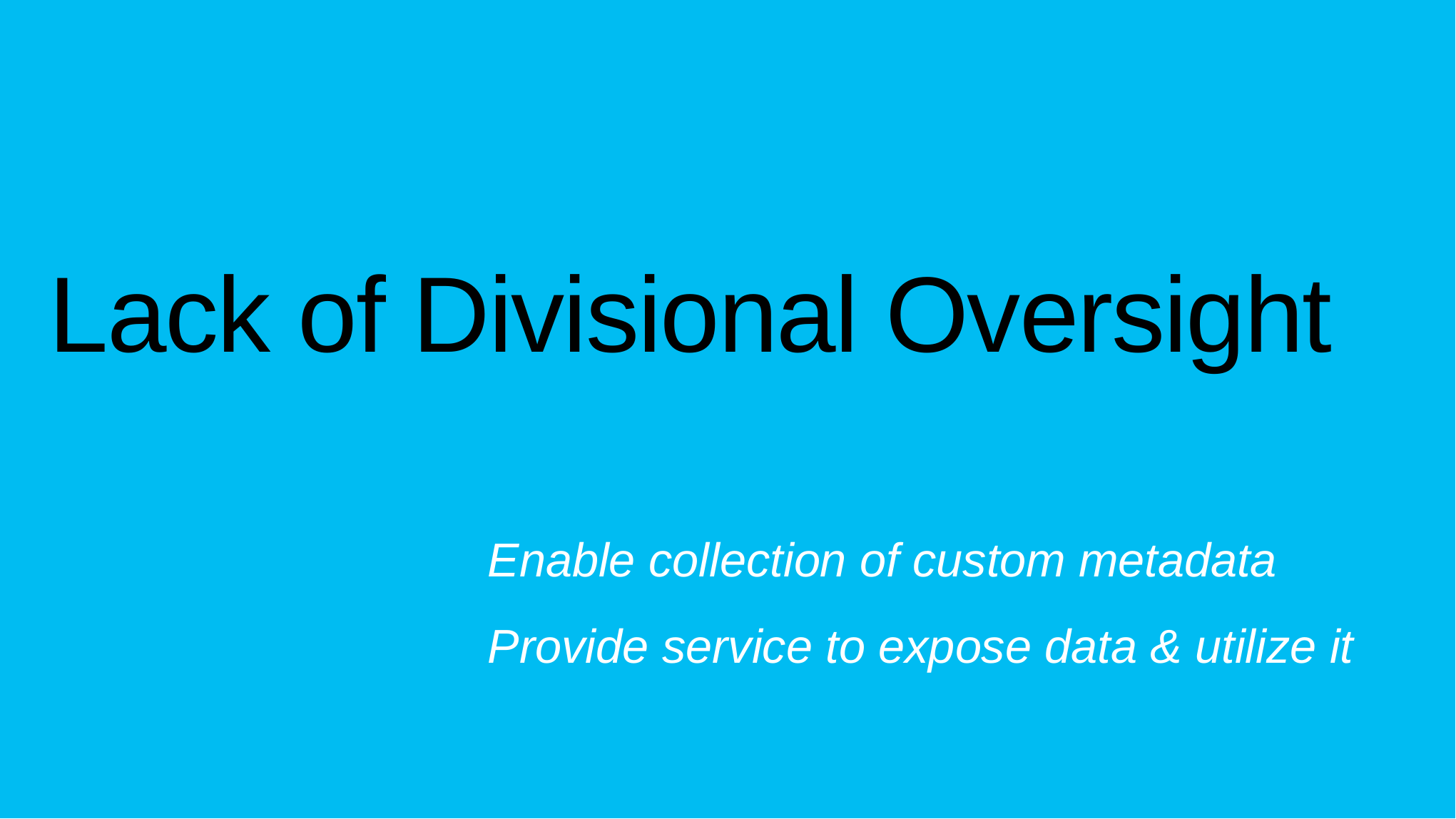

# Lack of Divisional Oversight
Enable collection of custom metadata
Provide service to expose data & utilize it